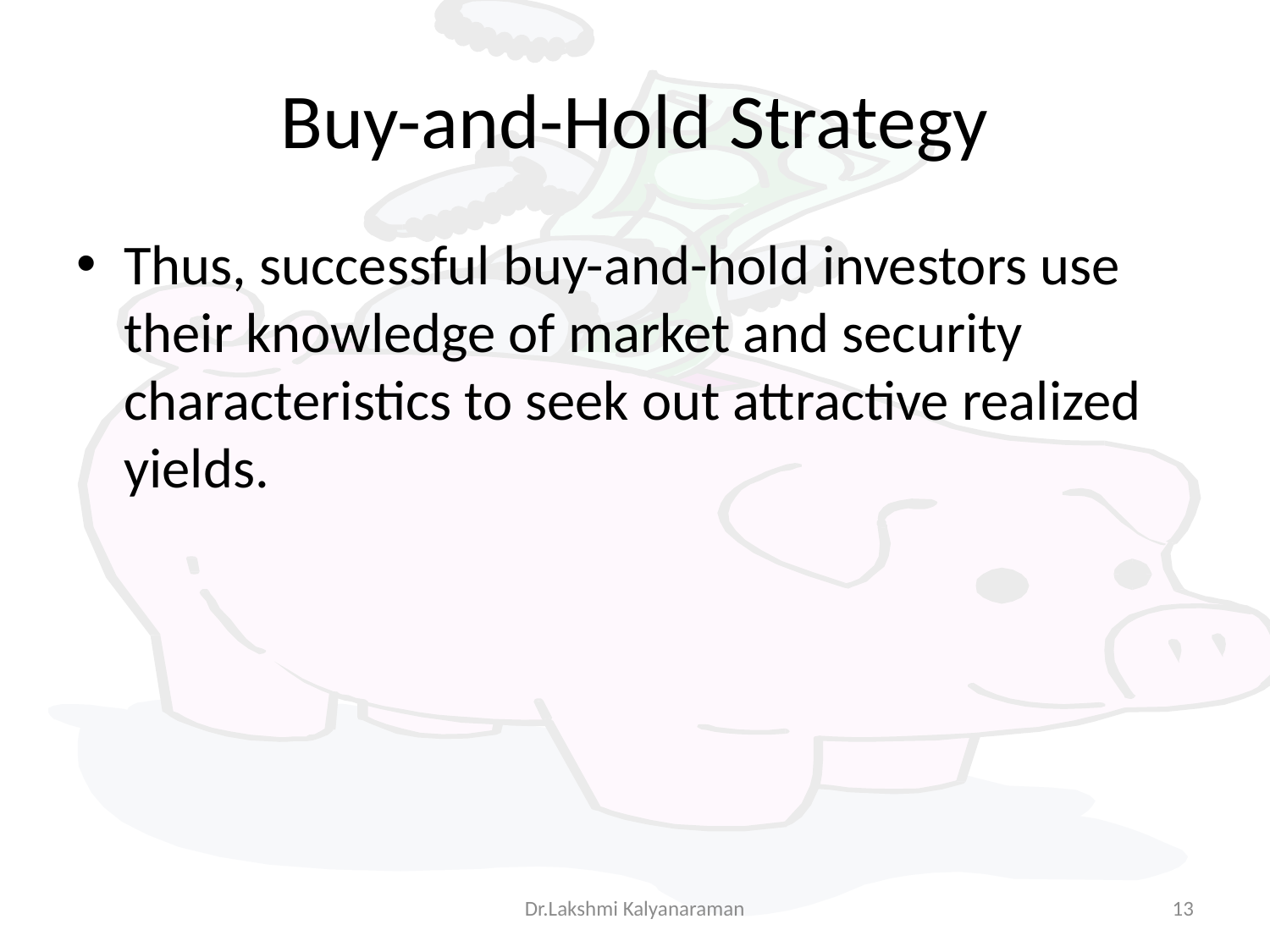

# Buy-and-Hold Strategy
Thus, successful buy-and-hold investors use their knowledge of market and security characteristics to seek out attractive realized yields.

Dr.Lakshmi Kalyanaraman
13